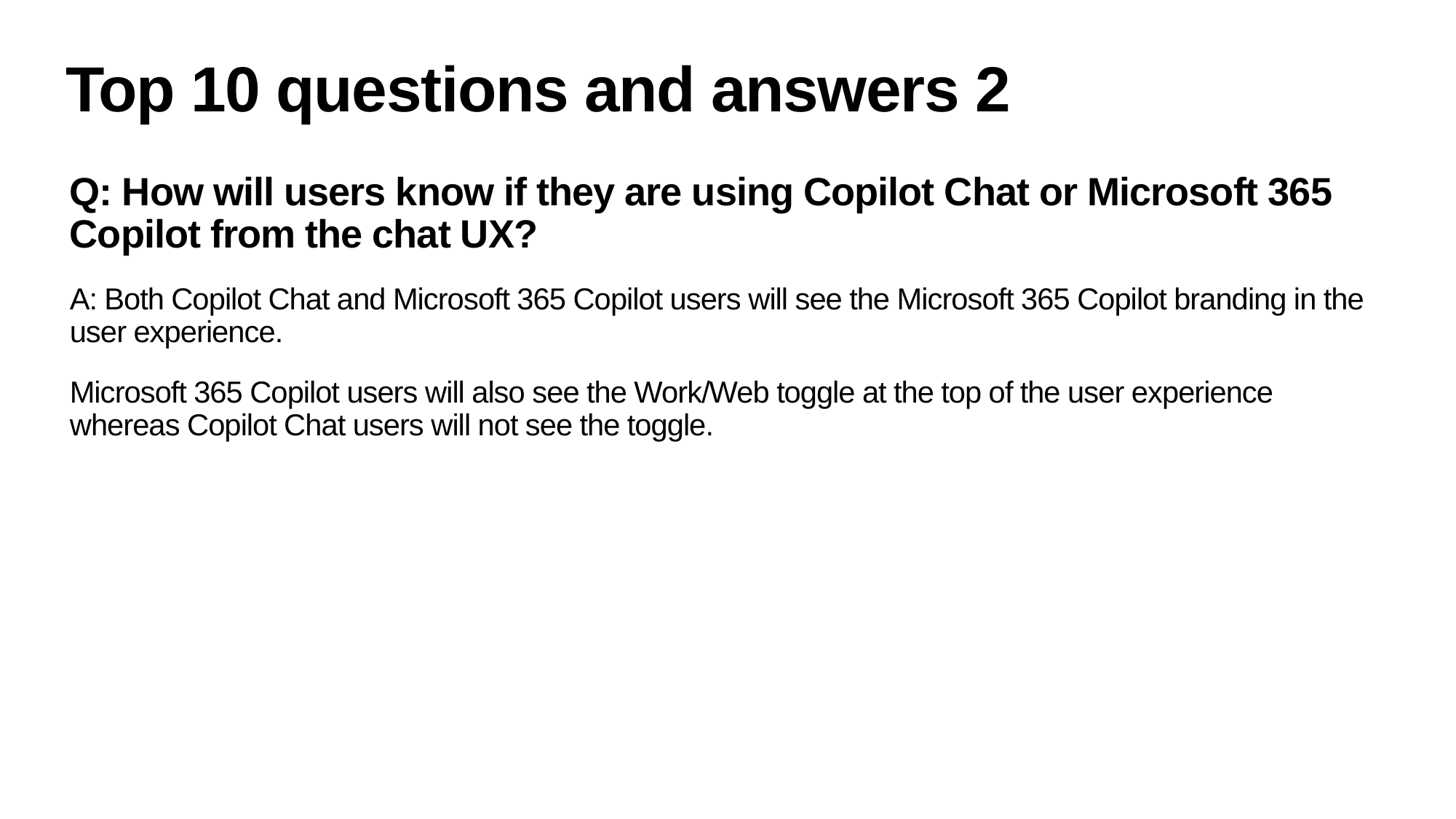

# Top 10 questions and answers 2
Q: How will users know if they are using Copilot Chat or Microsoft 365 Copilot from the chat UX?
A: Both Copilot Chat and Microsoft 365 Copilot users will see the Microsoft 365 Copilot branding in the user experience.
Microsoft 365 Copilot users will also see the Work/Web toggle at the top of the user experience whereas Copilot Chat users will not see the toggle.